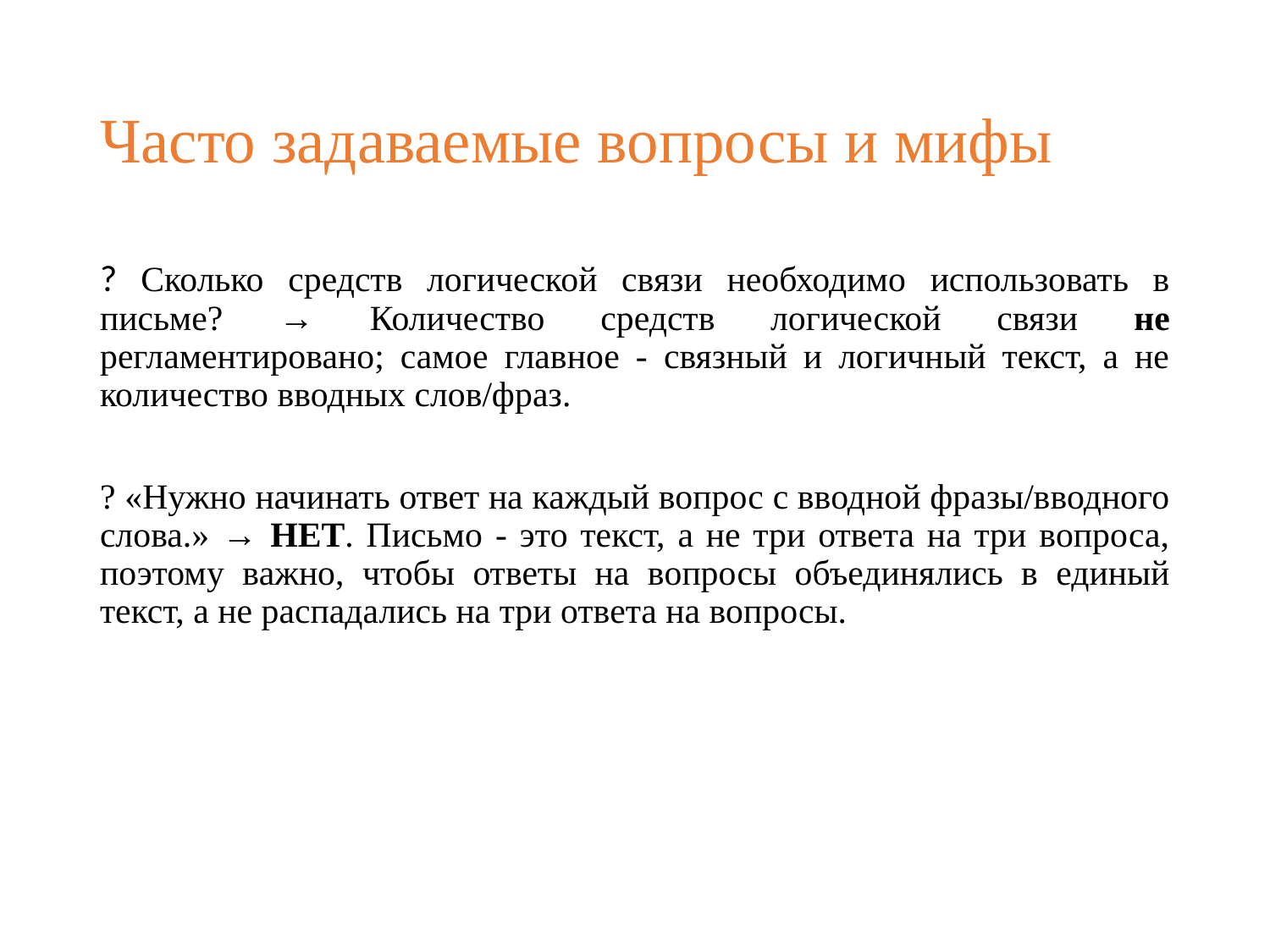

# Часто задаваемые вопросы и мифы
? Сколько средств логической связи необходимо использовать в письме? → Количество средств логической связи не регламентировано; самое главное - связный и логичный текст, а не количество вводных слов/фраз.

? «Нужно начинать ответ на каждый вопрос с вводной фразы/вводного слова.» → НЕТ. Письмо - это текст, а не три ответа на три вопроса, поэтому важно, чтобы ответы на вопросы объединялись в единый текст, а не распадались на три ответа на вопросы.